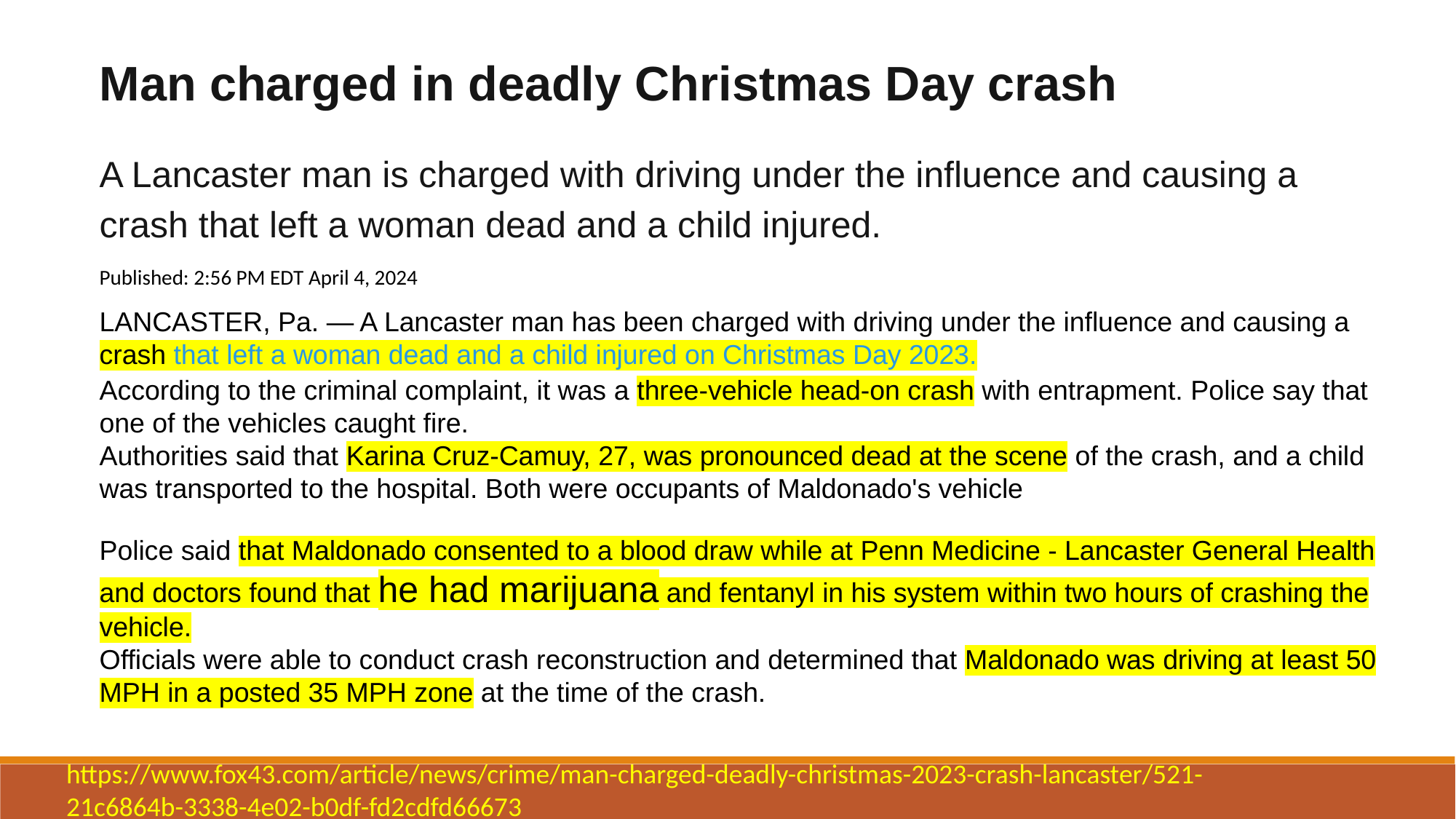

Man charged in deadly Christmas Day crash
A Lancaster man is charged with driving under the influence and causing a crash that left a woman dead and a child injured.
Published: 2:56 PM EDT April 4, 2024
LANCASTER, Pa. — A Lancaster man has been charged with driving under the influence and causing a crash that left a woman dead and a child injured on Christmas Day 2023.
According to the criminal complaint, it was a three-vehicle head-on crash with entrapment. Police say that one of the vehicles caught fire.
Authorities said that Karina Cruz-Camuy, 27, was pronounced dead at the scene of the crash, and a child was transported to the hospital. Both were occupants of Maldonado's vehicle
Police said that Maldonado consented to a blood draw while at Penn Medicine - Lancaster General Health and doctors found that he had marijuana and fentanyl in his system within two hours of crashing the vehicle.
Officials were able to conduct crash reconstruction and determined that Maldonado was driving at least 50 MPH in a posted 35 MPH zone at the time of the crash.
https://www.fox43.com/article/news/crime/man-charged-deadly-christmas-2023-crash-lancaster/521-21c6864b-3338-4e02-b0df-fd2cdfd66673